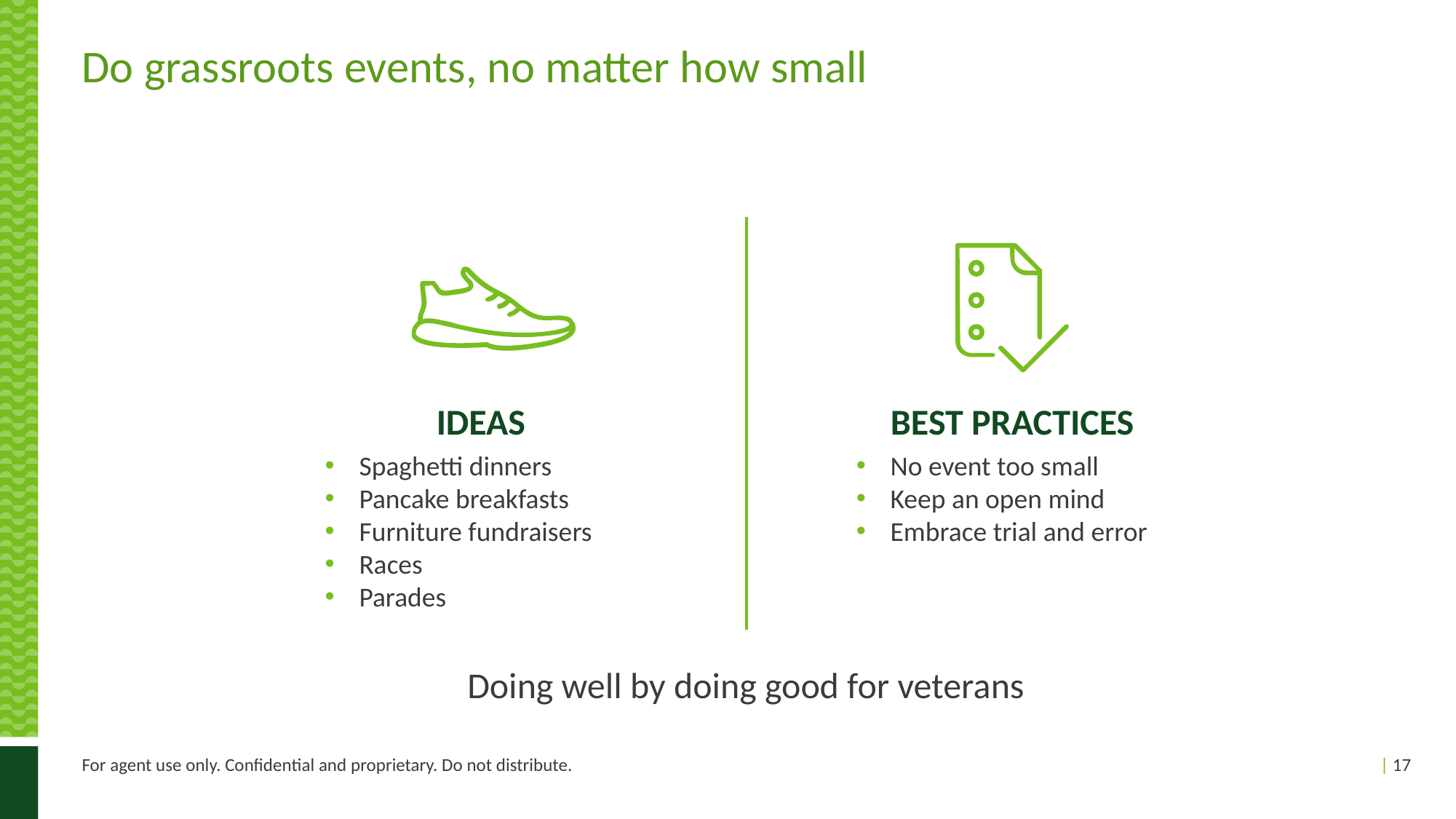

# Do grassroots events, no matter how small

BEST PRACTICES
IDEAS
Spaghetti dinners
Pancake breakfasts
Furniture fundraisers
Races
Parades

No event too small
Keep an open mind
Embrace trial and error

Doing well by doing good for veterans
For agent use only. Confidential and proprietary. Do not distribute.
17